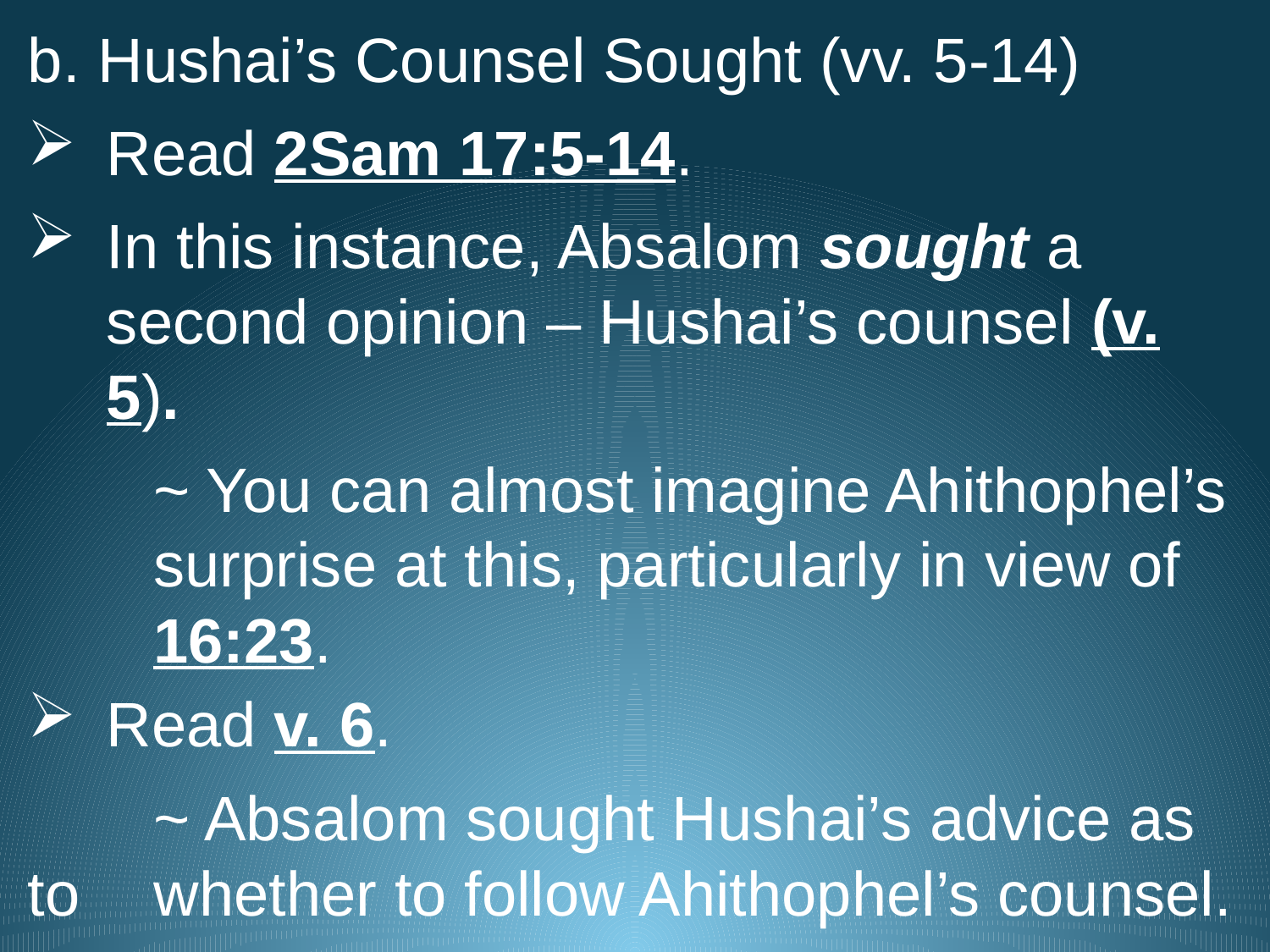

b. Hushai’s Counsel Sought (vv. 5-14)
Read 2Sam 17:5-14.
In this instance, Absalom sought a second opinion – Hushai’s counsel (v. 5).
		~ You can almost imagine Ahithophel’s 					surprise at this, particularly in view of 				16:23.
Read v. 6.
		~ Absalom sought Hushai’s advice as to 				whether to follow Ahithophel’s counsel.